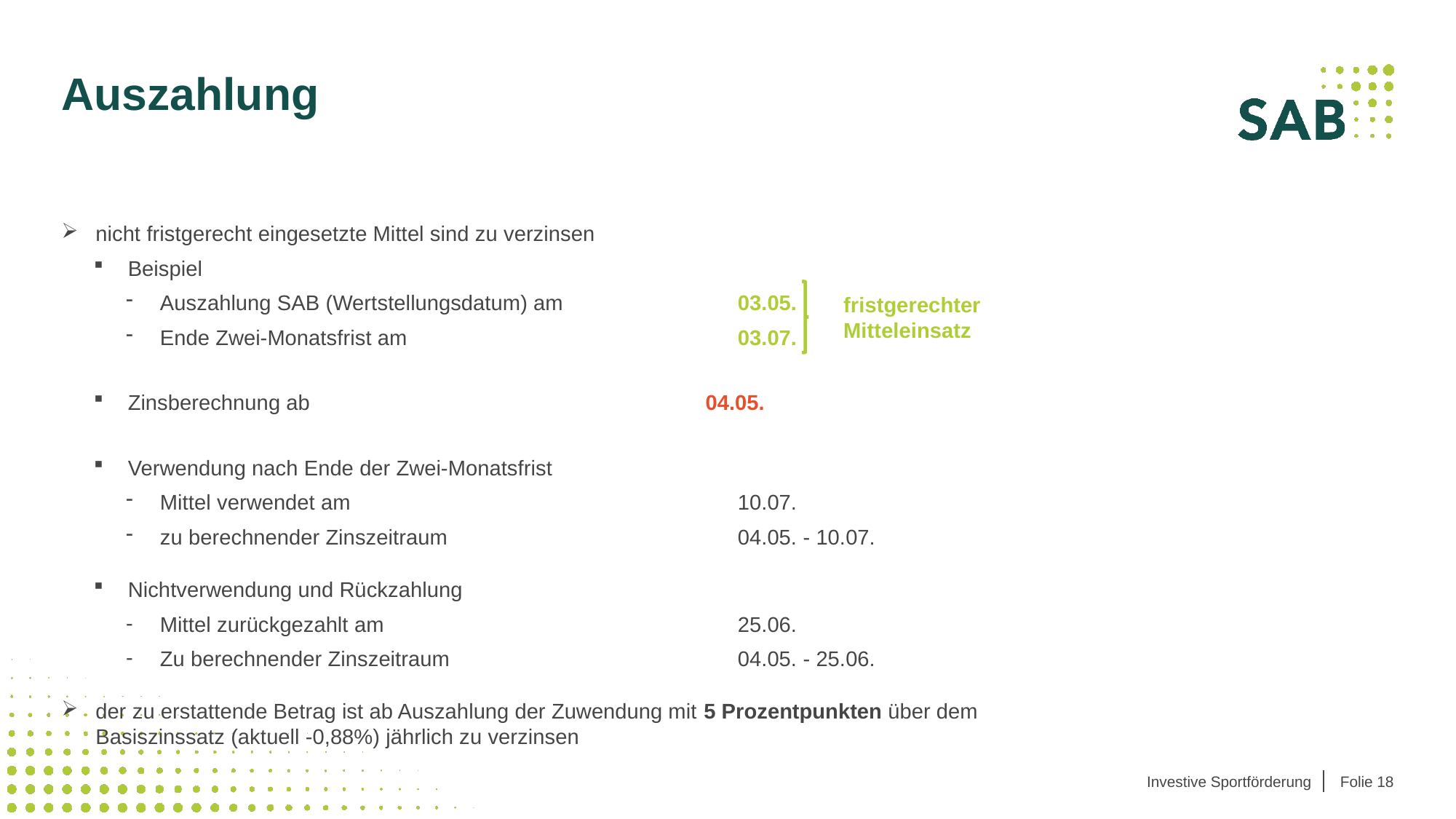

# Auszahlung
nicht fristgerecht eingesetzte Mittel sind zu verzinsen
Beispiel
Auszahlung SAB (Wertstellungsdatum) am	03.05.
Ende Zwei-Monatsfrist am 	03.07.

Zinsberechnung ab	04.05.

Verwendung nach Ende der Zwei-Monatsfrist
Mittel verwendet am 	10.07.
zu berechnender Zinszeitraum	04.05. - 10.07.

Nichtverwendung und Rückzahlung
Mittel zurückgezahlt am 	25.06.
Zu berechnender Zinszeitraum	04.05. - 25.06.

der zu erstattende Betrag ist ab Auszahlung der Zuwendung mit 5 Prozentpunkten über dem Basiszinssatz (aktuell -0,88%) jährlich zu verzinsen

fristgerechter Mitteleinsatz
Investive Sportförderung
Folie 18